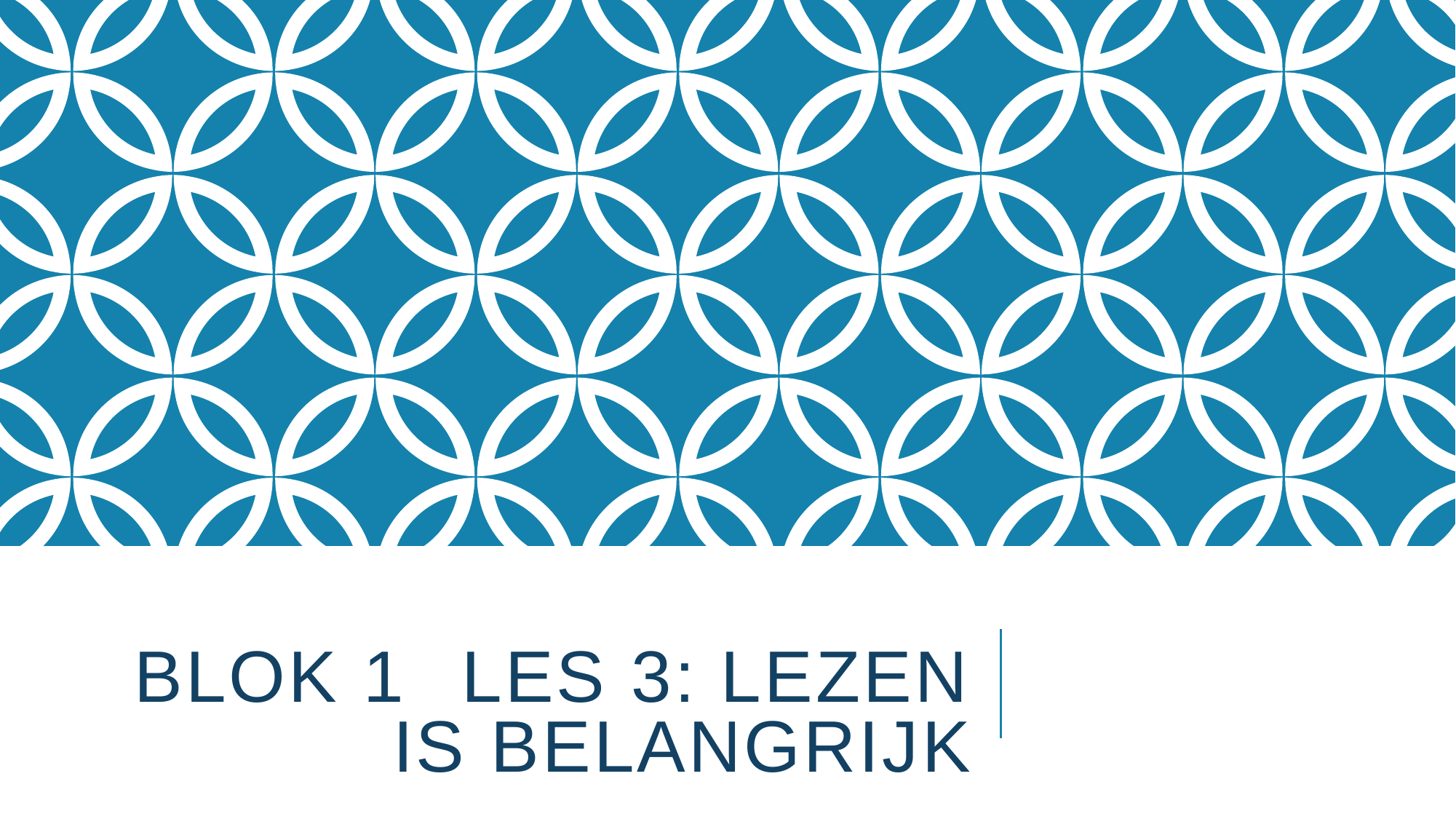

# blok 1	les 3: Lezen is belangrijk